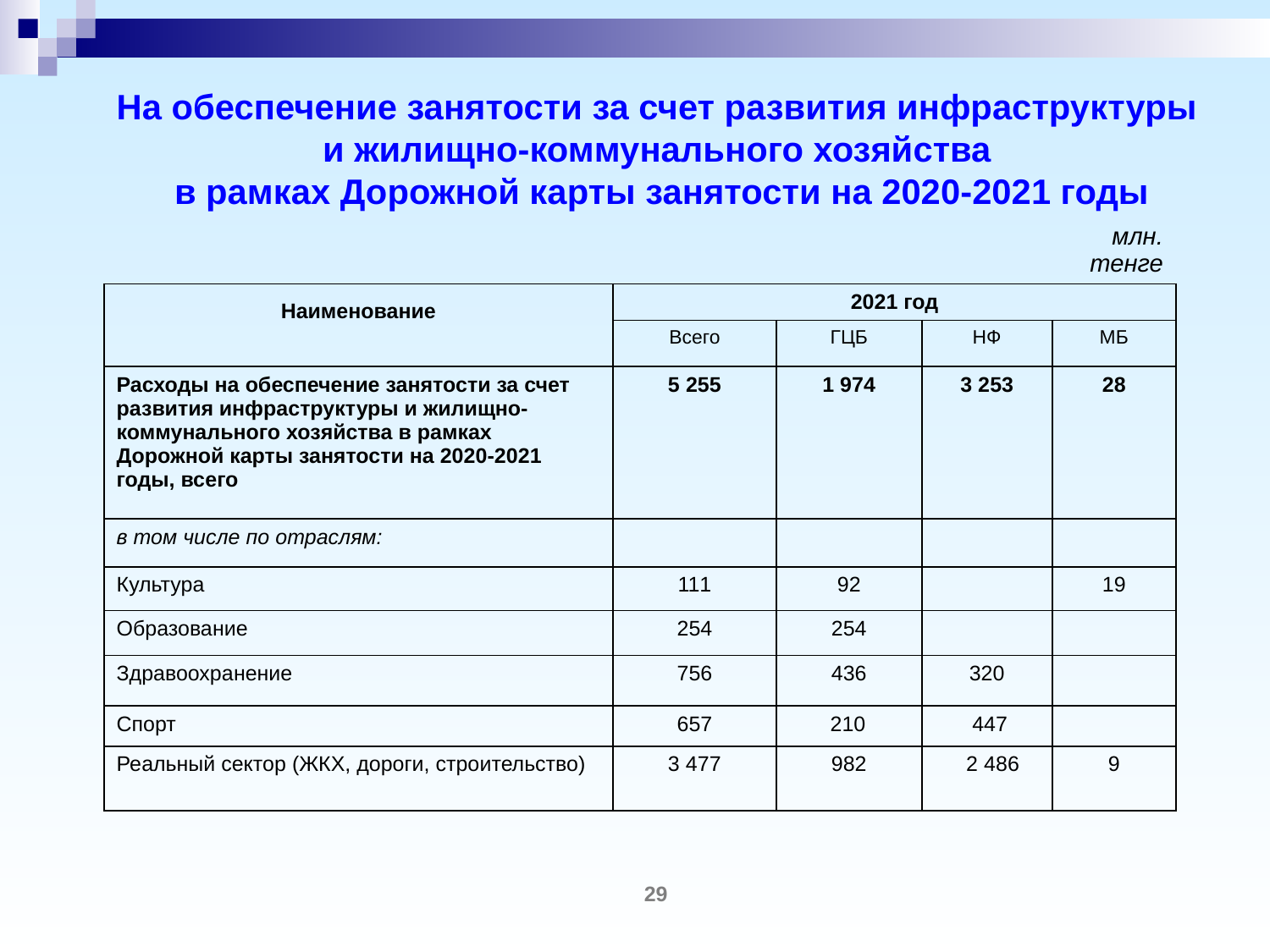

# На обеспечение занятости за счет развития инфраструктуры и жилищно-коммунального хозяйства в рамках Дорожной карты занятости на 2020-2021 годы
|  |  |  |  |  |  |  | млн. тенге |
| --- | --- | --- | --- | --- | --- | --- | --- |
| Наименование | 2021 год |  |  |  |  |  |  |
|  | Всего |  |  | ГЦБ |  | НФ | МБ |
| Расходы на обеспечение занятости за счет развития инфраструктуры и жилищно-коммунального хозяйства в рамках Дорожной карты занятости на 2020-2021 годы, всего | 5 255 |  |  | 1 974 |  | 3 253 | 28 |
| в том числе по отраслям: |  |  |  |  |  |  |  |
| Культура | 111 |  |  | 92 |  |  | 19 |
| Образование | 254 |  |  | 254 |  |  |  |
| Здравоохранение | 756 |  |  | 436 |  | 320 |  |
| Спорт | 657 |  |  | 210 |  | 447 |  |
| Реальный сектор (ЖКХ, дороги, строительство) | 3 477 |  |  | 982 |  | 2 486 | 9 |
29